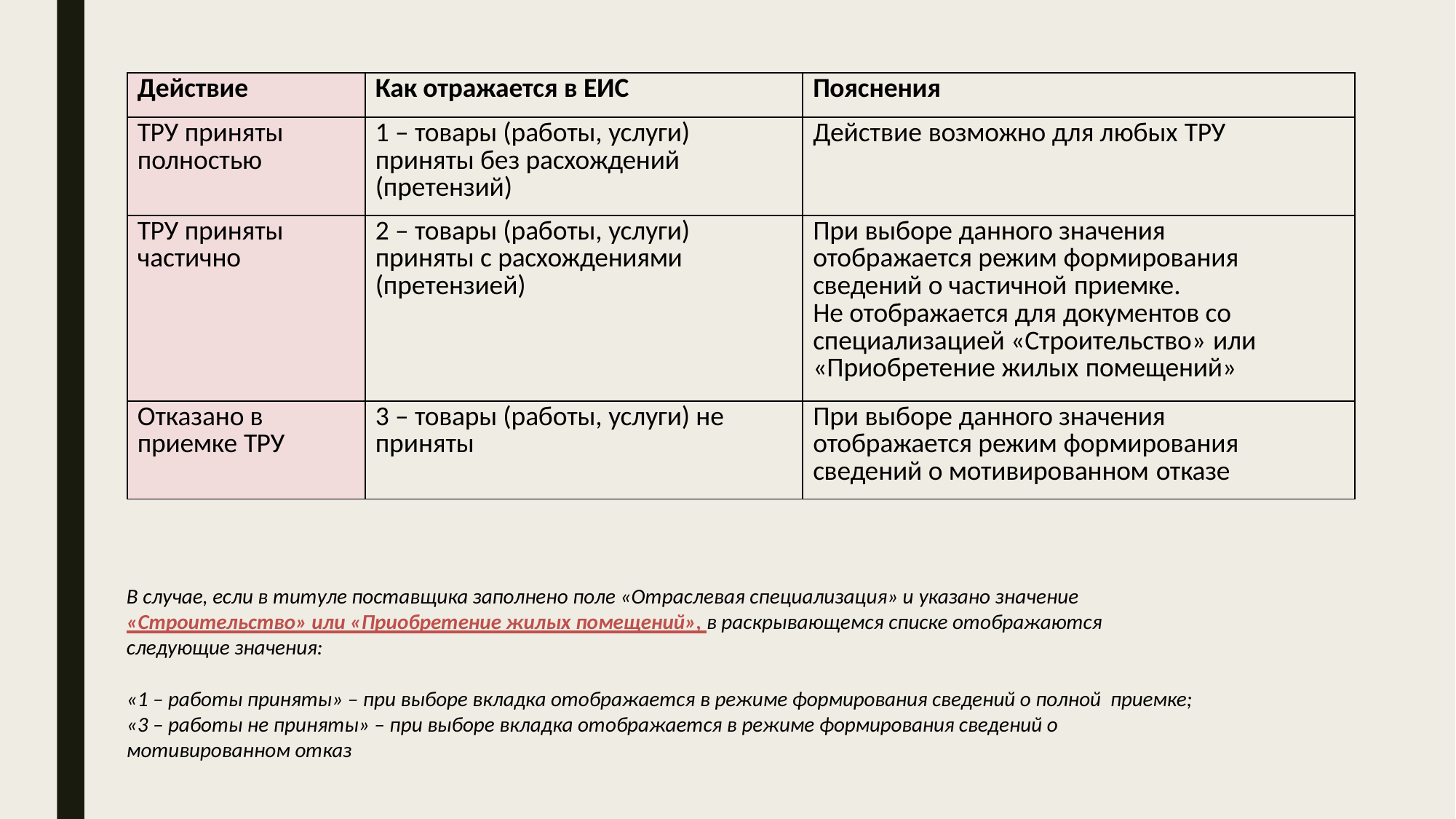

| Действие | Как отражается в ЕИС | Пояснения |
| --- | --- | --- |
| ТРУ приняты полностью | 1 – товары (работы, услуги) приняты без расхождений (претензий) | Действие возможно для любых ТРУ |
| ТРУ приняты частично | 2 – товары (работы, услуги) приняты с расхождениями (претензией) | При выборе данного значения отображается режим формирования сведений о частичной приемке. Не отображается для документов со специализацией «Строительство» или «Приобретение жилых помещений» |
| Отказано в приемке ТРУ | 3 – товары (работы, услуги) не приняты | При выборе данного значения отображается режим формирования сведений о мотивированном отказе |
В случае, если в титуле поставщика заполнено поле «Отраслевая специализация» и указано значение
«Строительство» или «Приобретение жилых помещений», в раскрывающемся списке отображаются
следующие значения:

«1 – работы приняты» – при выборе вкладка отображается в режиме формирования сведений о полной  приемке;
«3 – работы не приняты» – при выборе вкладка отображается в режиме формирования сведений о
мотивированном отказ